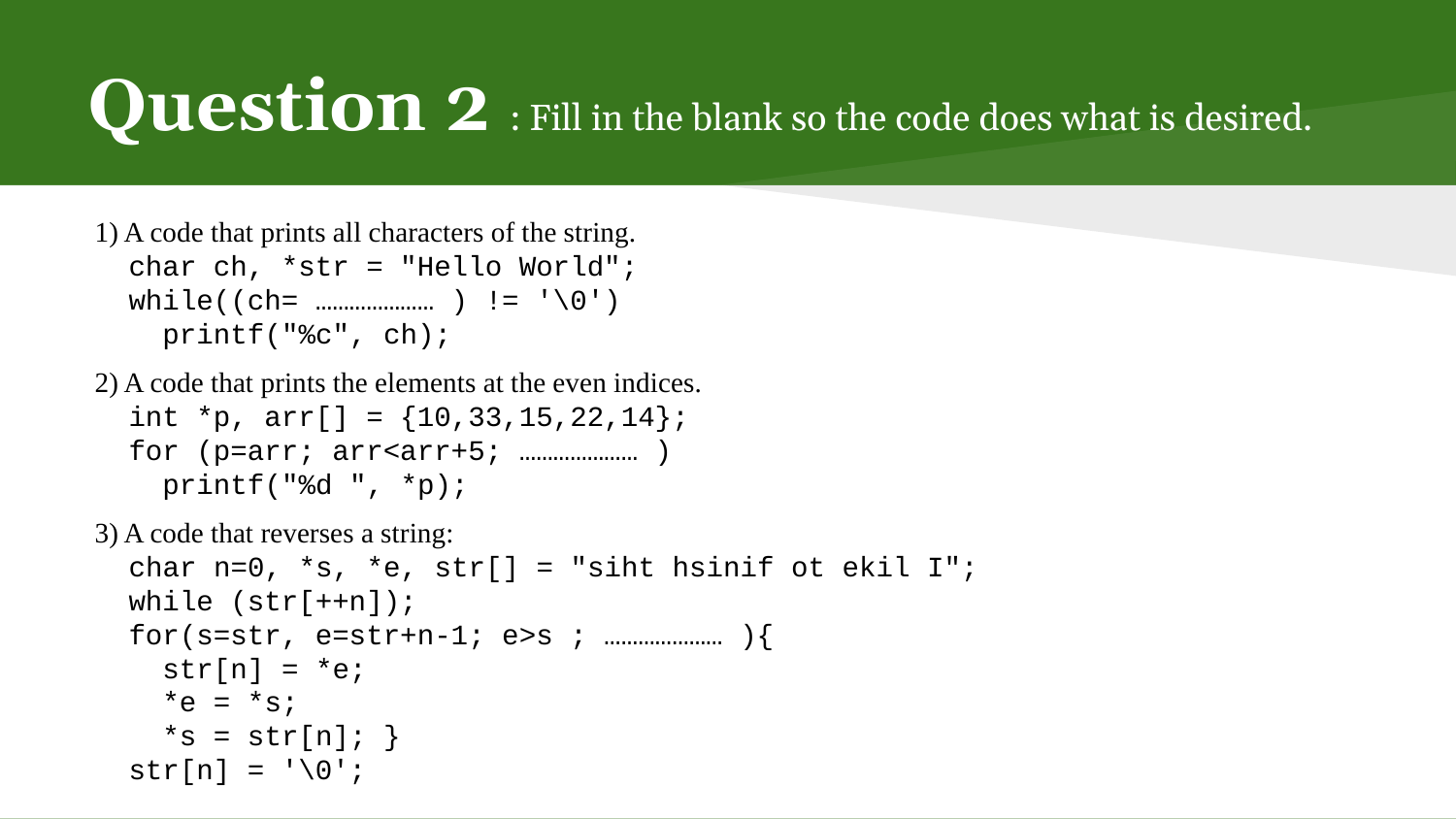

# Question 2 : Fill in the blank so the code does what is desired.
1) A code that prints all characters of the string.
  char ch, *str = "Hello World";
  while((ch= ………………… ) != '\0')
    printf("%c", ch);

2) A code that prints the elements at the even indices.
  int *p, arr[] = {10,33,15,22,14};
  for (p=arr; arr<arr+5; ………………… )
    printf("%d ", *p);

3) A code that reverses a string:
  char n=0, *s, *e, str[] = "siht hsinif ot ekil I";
  while (str[++n]);
  for(s=str, e=str+n-1; e>s ; ………………… ){
    str[n] = *e;
    *e = *s;
    *s = str[n]; }
  str[n] = '\0';